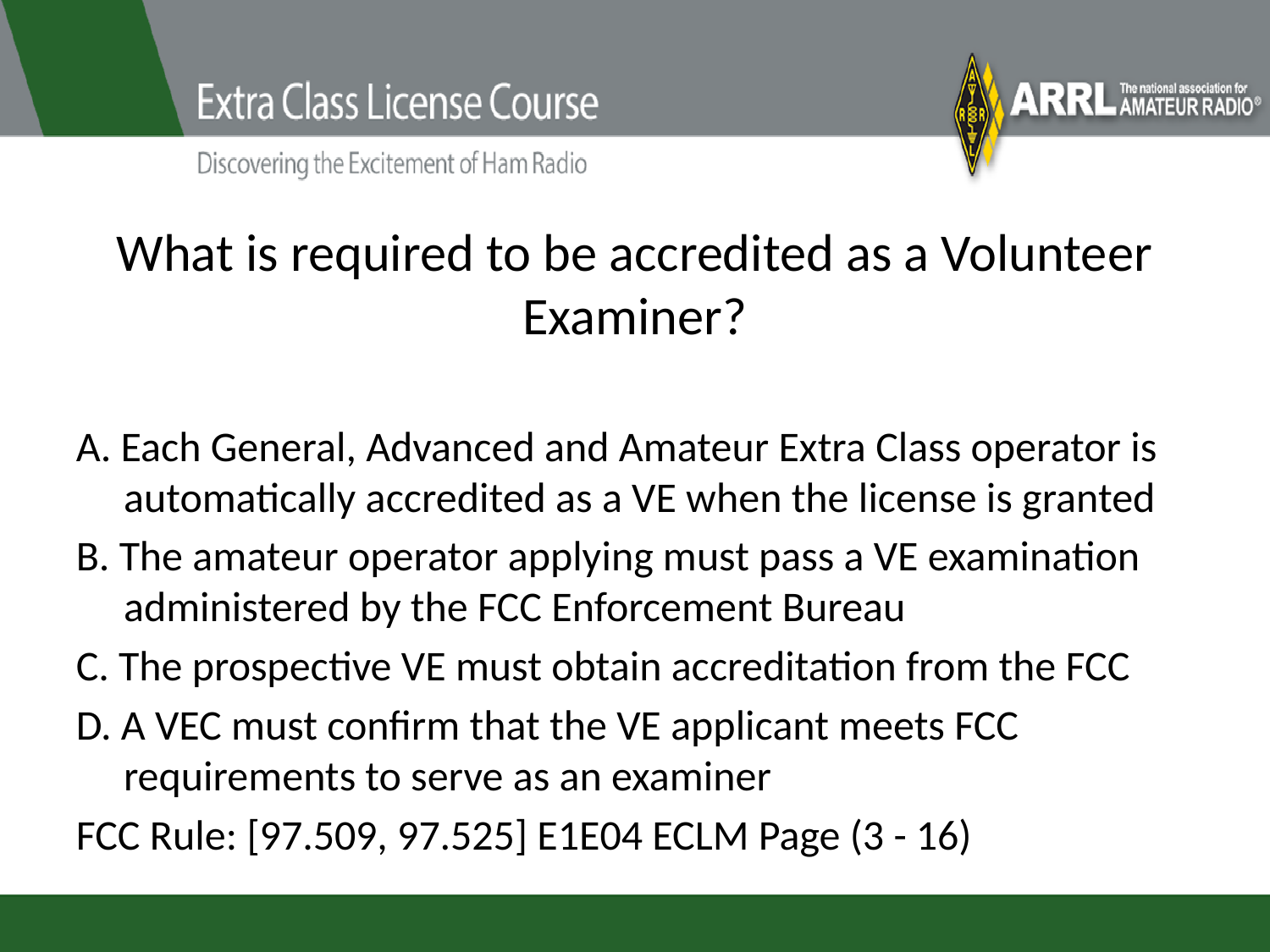

# What is required to be accredited as a Volunteer Examiner?
A. Each General, Advanced and Amateur Extra Class operator is automatically accredited as a VE when the license is granted
B. The amateur operator applying must pass a VE examination administered by the FCC Enforcement Bureau
C. The prospective VE must obtain accreditation from the FCC
D. A VEC must confirm that the VE applicant meets FCC requirements to serve as an examiner
FCC Rule: [97.509, 97.525] E1E04 ECLM Page (3 - 16)